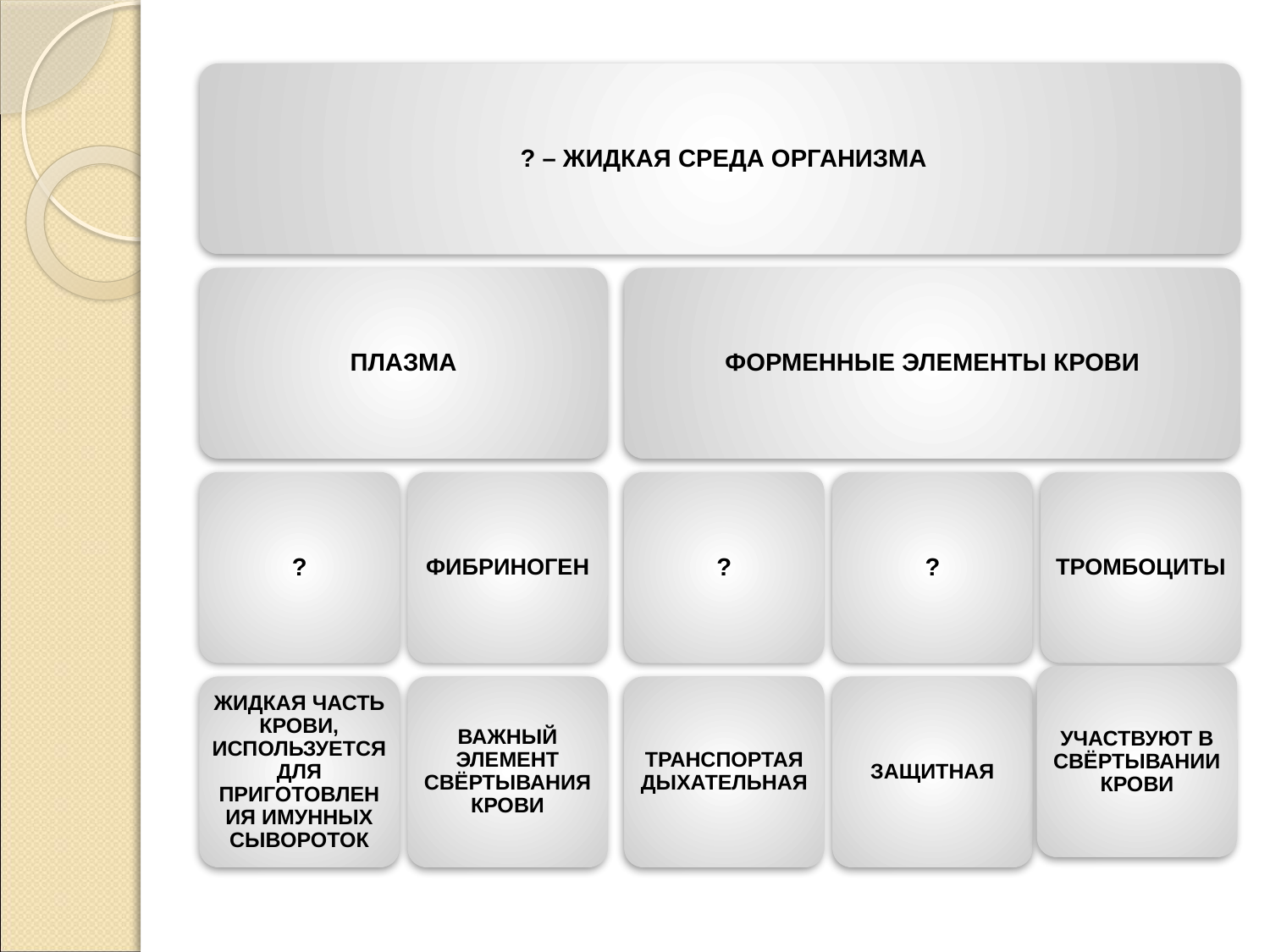

? – ЖИДКАЯ СРЕДА ОРГАНИЗМА
ПЛАЗМА
?
ЖИДКАЯ ЧАСТЬ КРОВИ, ИСПОЛЬЗУЕТСЯ ДЛЯ ПРИГОТОВЛЕНИЯ ИМУННЫХ СЫВОРОТОК
ФИБРИНОГЕН
ВАЖНЫЙ ЭЛЕМЕНТ СВЁРТЫВАНИЯ КРОВИ
ФОРМЕННЫЕ ЭЛЕМЕНТЫ КРОВИ
?
ТРАНСПОРТАЯ ДЫХАТЕЛЬНАЯ
?
ЗАЩИТНАЯ
ТРОМБОЦИТЫ
УЧАСТВУЮТ В СВЁРТЫВАНИИ КРОВИ